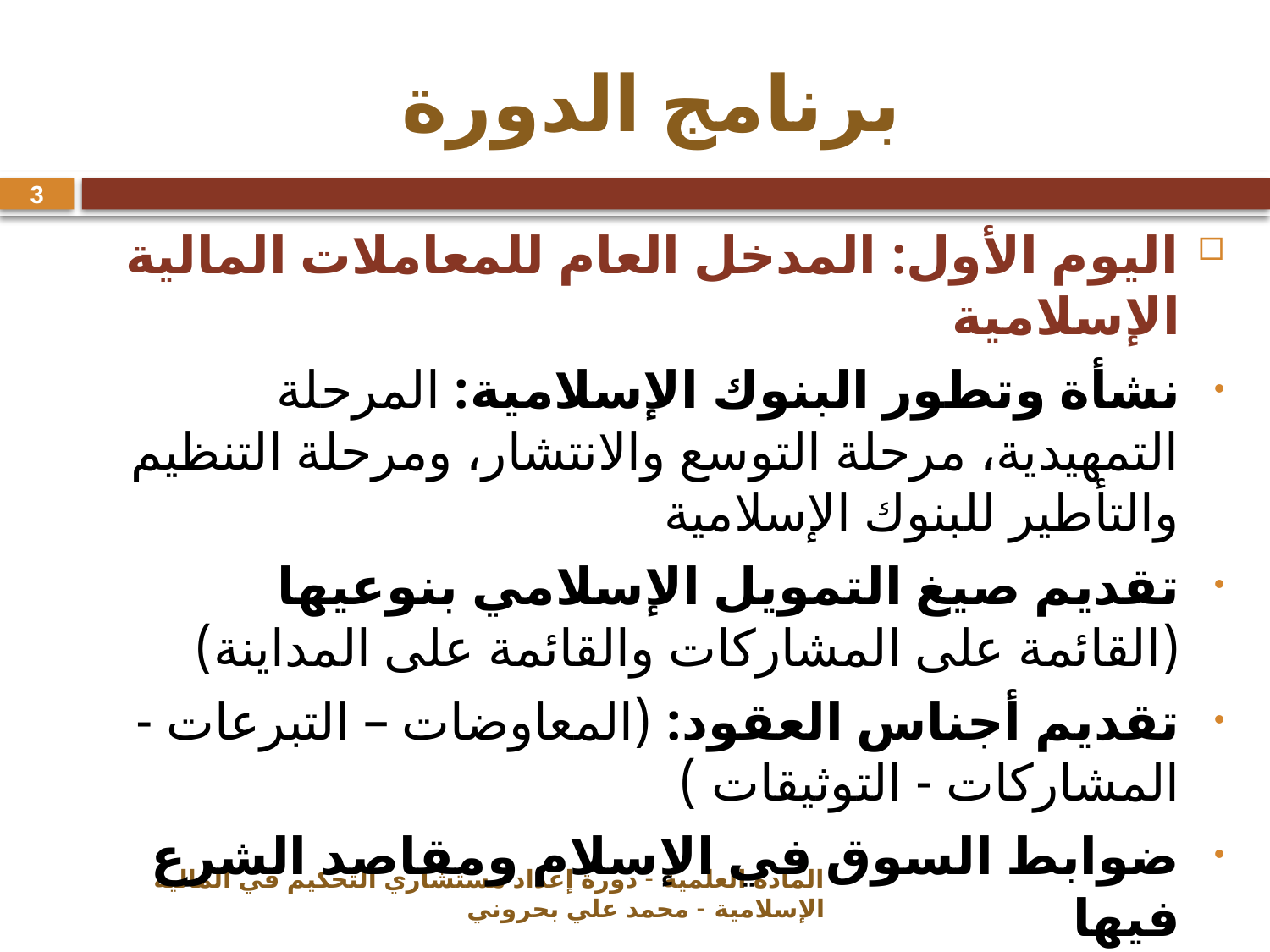

# برنامج الدورة
3
اليوم الأول: المدخل العام للمعاملات المالية الإسلامية
نشأة وتطور البنوك الإسلامية: المرحلة التمهيدية، مرحلة التوسع والانتشار، ومرحلة التنظيم والتأطير للبنوك الإسلامية
تقديم صيغ التمويل الإسلامي بنوعيها (القائمة على المشاركات والقائمة على المداينة)
تقديم أجناس العقود: (المعاوضات – التبرعات - المشاركات - التوثيقات )
ضوابط السوق في الإسلام ومقاصد الشرع فيها

المادة العلمية - دورة إعداد مستشاري التحكيم في المالية الإسلامية - محمد علي بحروني